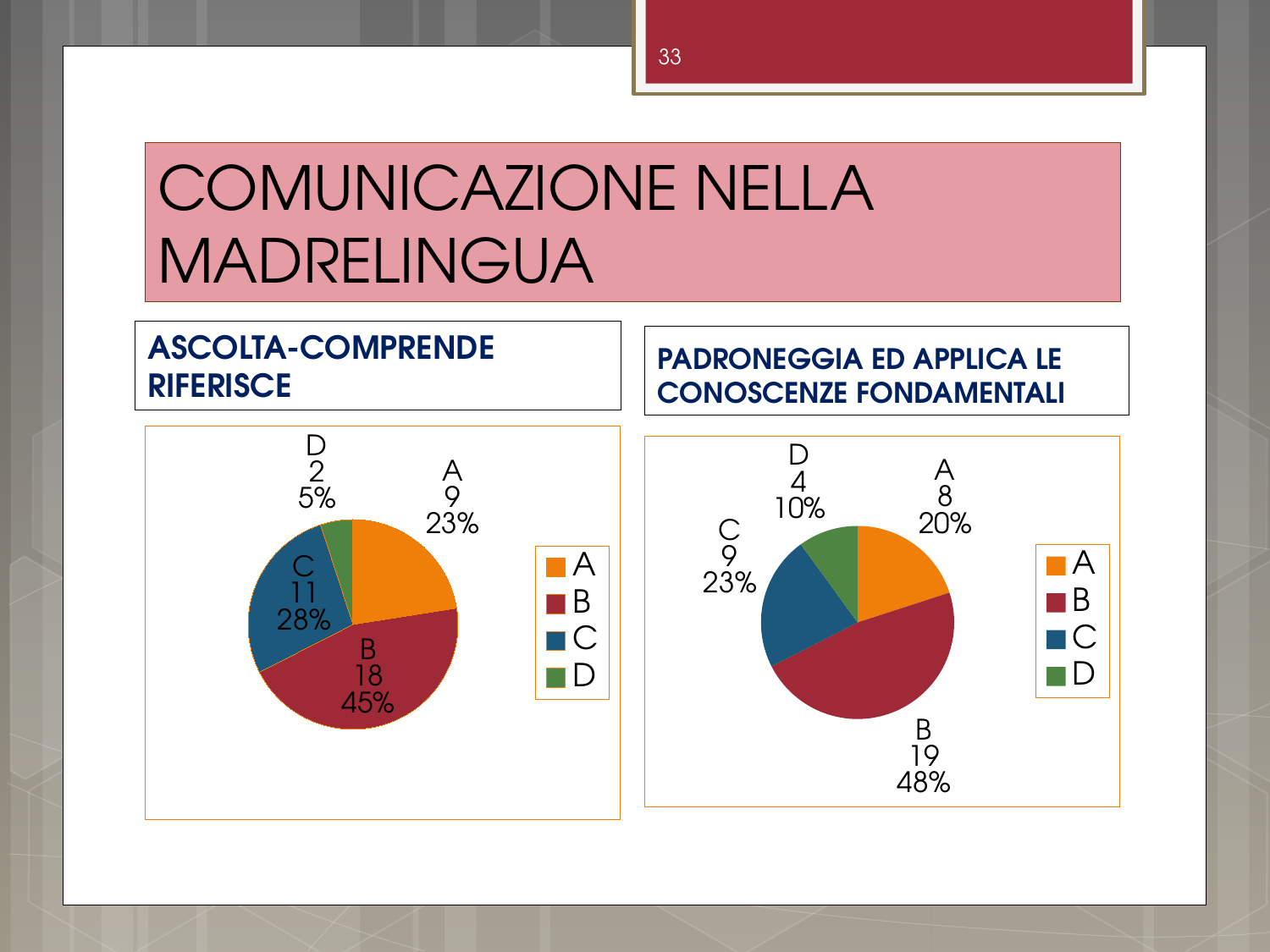

33
# COMUNICAZIONE NELLA MADRELINGUA
ASCOLTA-COMPRENDE RIFERISCE
PADRONEGGIA ED APPLICA LE CONOSCENZE FONDAMENTALI

### Chart

| Category | Vendite |
|---|---|
| A | 9.0 |
| B | 18.0 |
| C | 11.0 |
| D | 2.0 |

### Chart

| Category | Colonna1 |
|---|---|
| A | 8.0 |
| B | 19.0 |
| C | 9.0 |
| D | 4.0 |